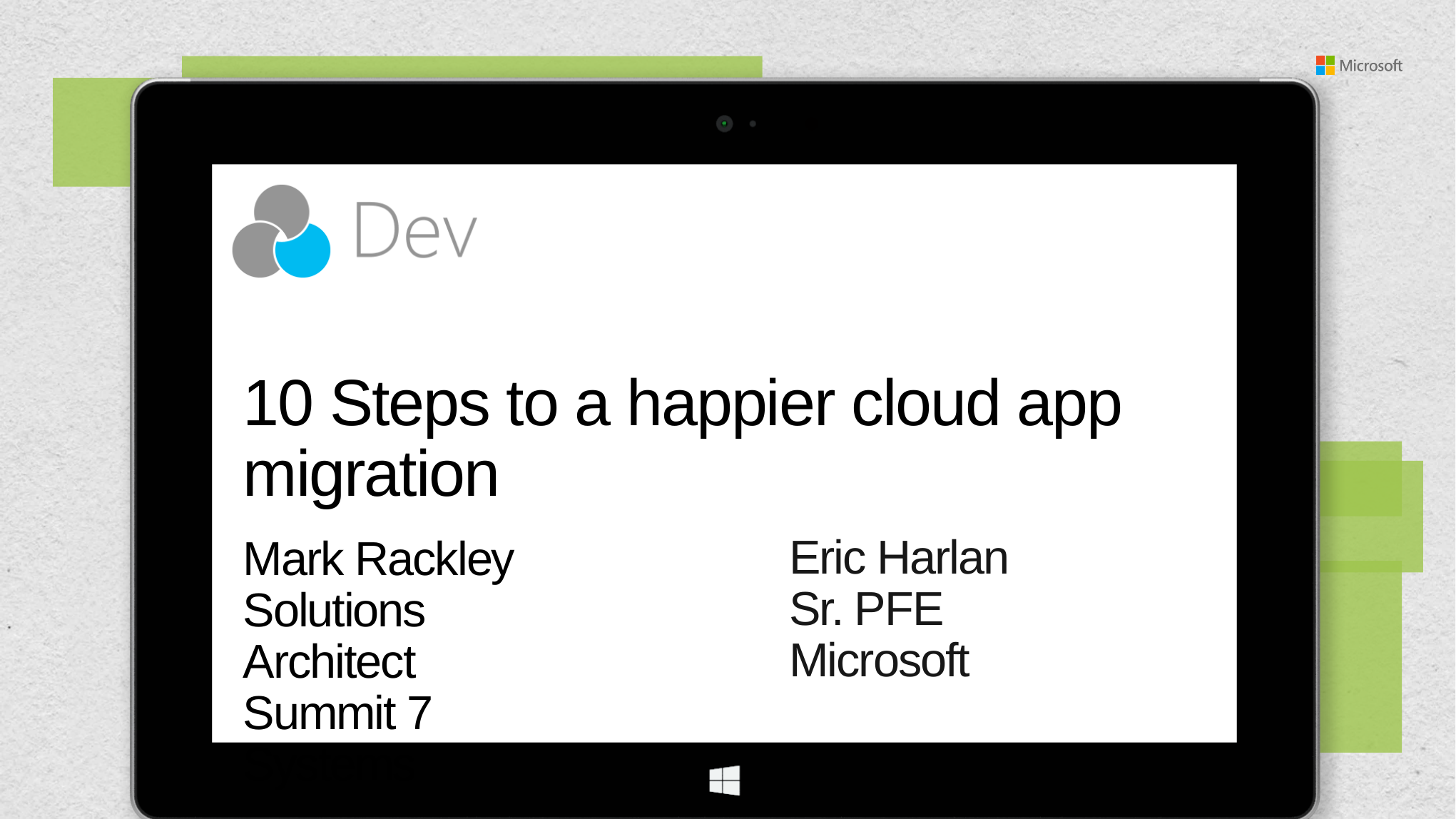

# 10 Steps to a happier cloud app migration
Eric Harlan
Sr. PFE
Microsoft
Mark Rackley
Solutions Architect
Summit 7 Systems